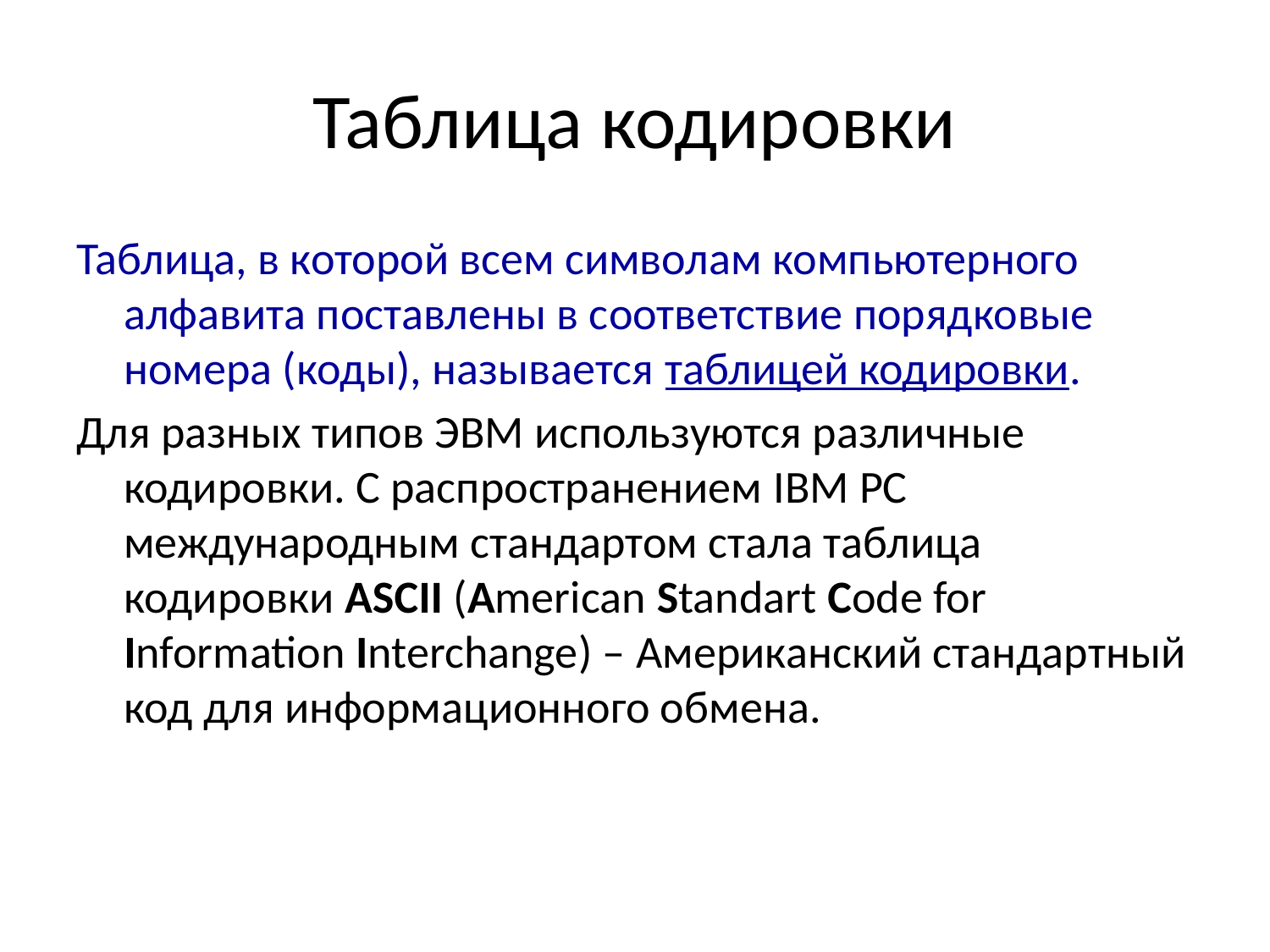

# Таблица кодировки
Таблица, в которой всем символам компьютерного алфавита поставлены в соответствие порядковые номера (коды), называется таблицей кодировки.
Для разных типов ЭВМ используются различные кодировки. С распространением IBM PC международным стандартом стала таблица кодировки ASCII (American Standart Code for Information Interchange) – Американский стандартный код для информационного обмена.